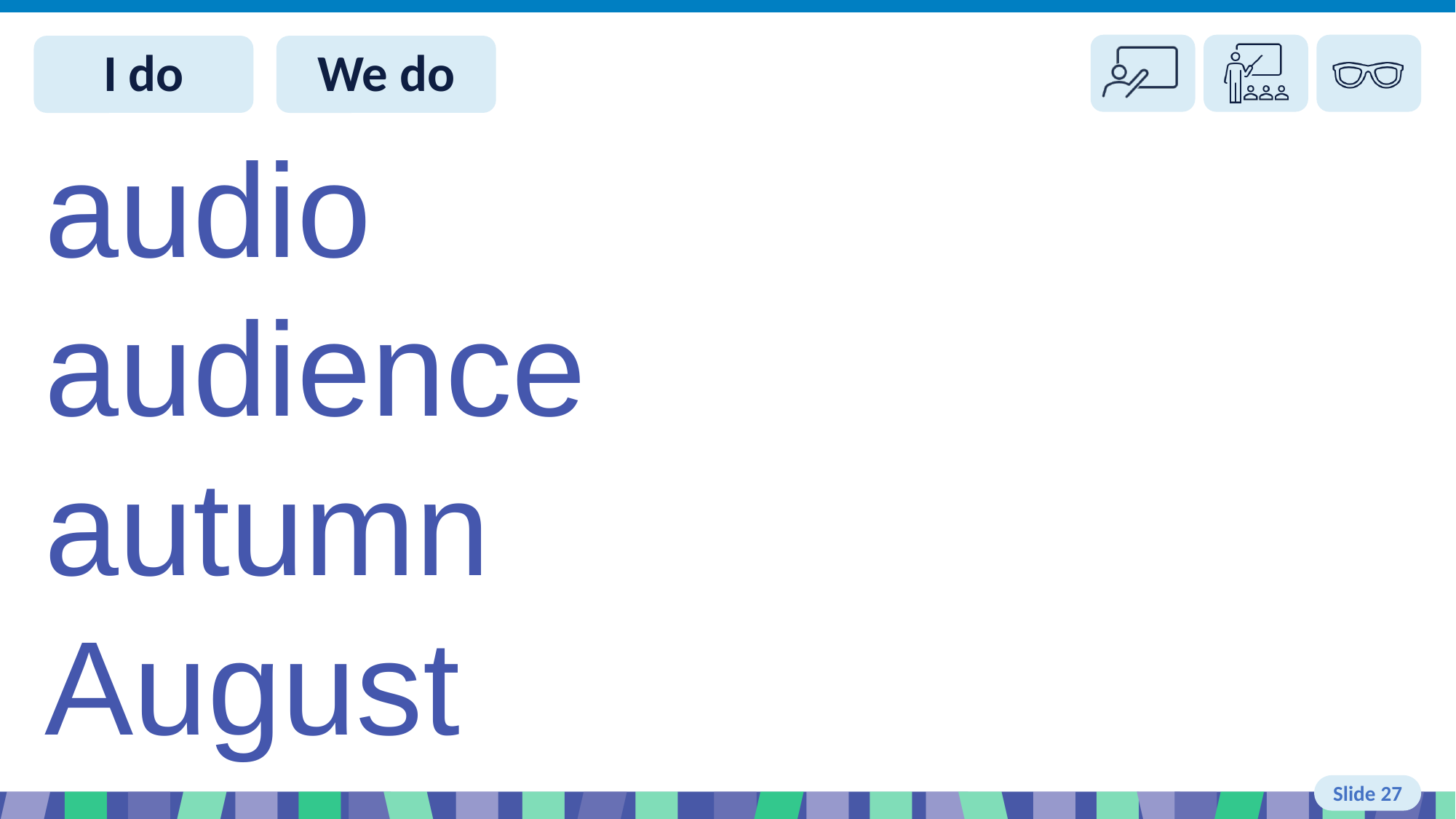

Slide 27 I do
audio
audience
autumn
August